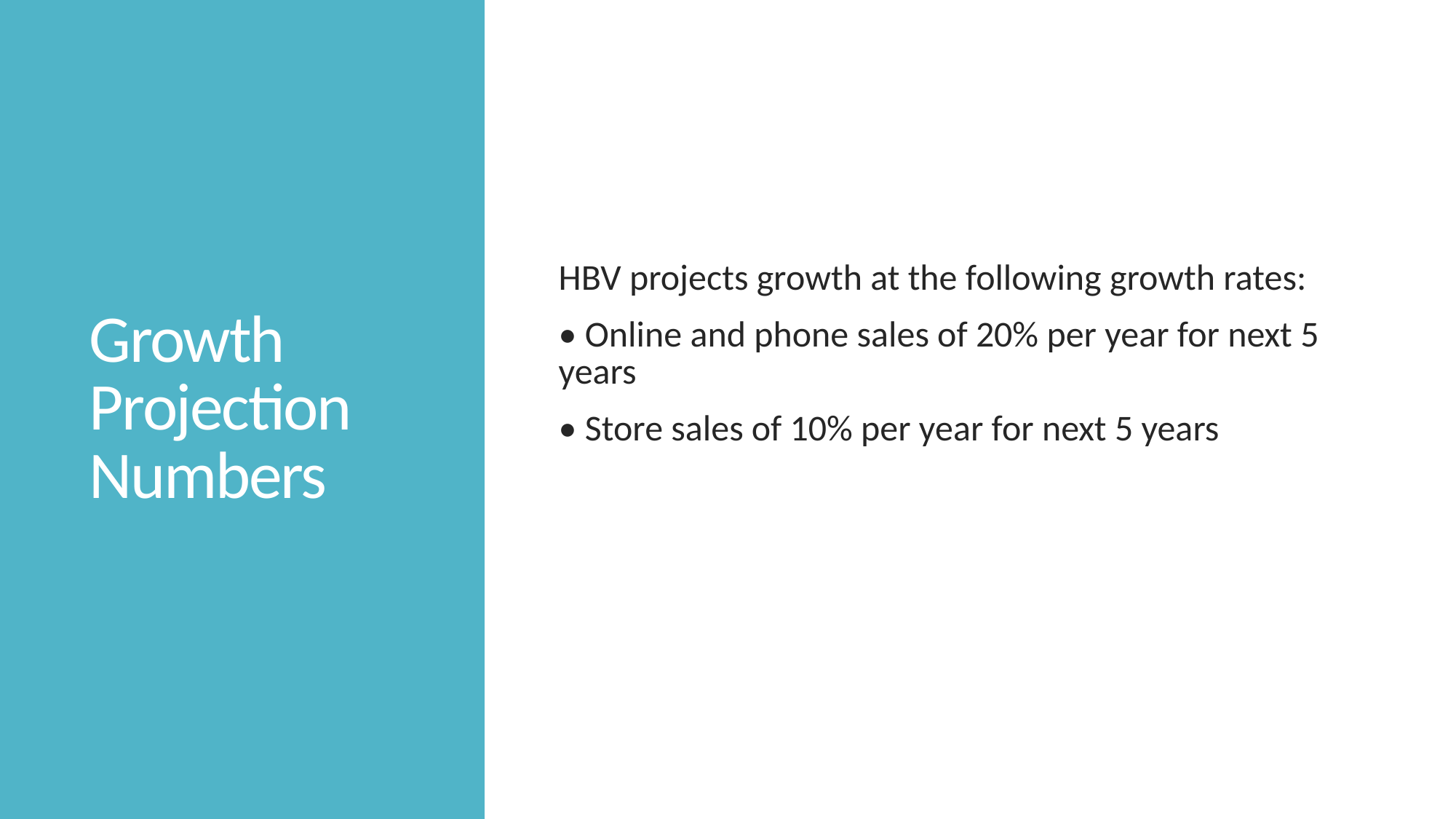

HBV projects growth at the following growth rates:
• Online and phone sales of 20% per year for next 5 years
• Store sales of 10% per year for next 5 years

# Growth Projection Numbers